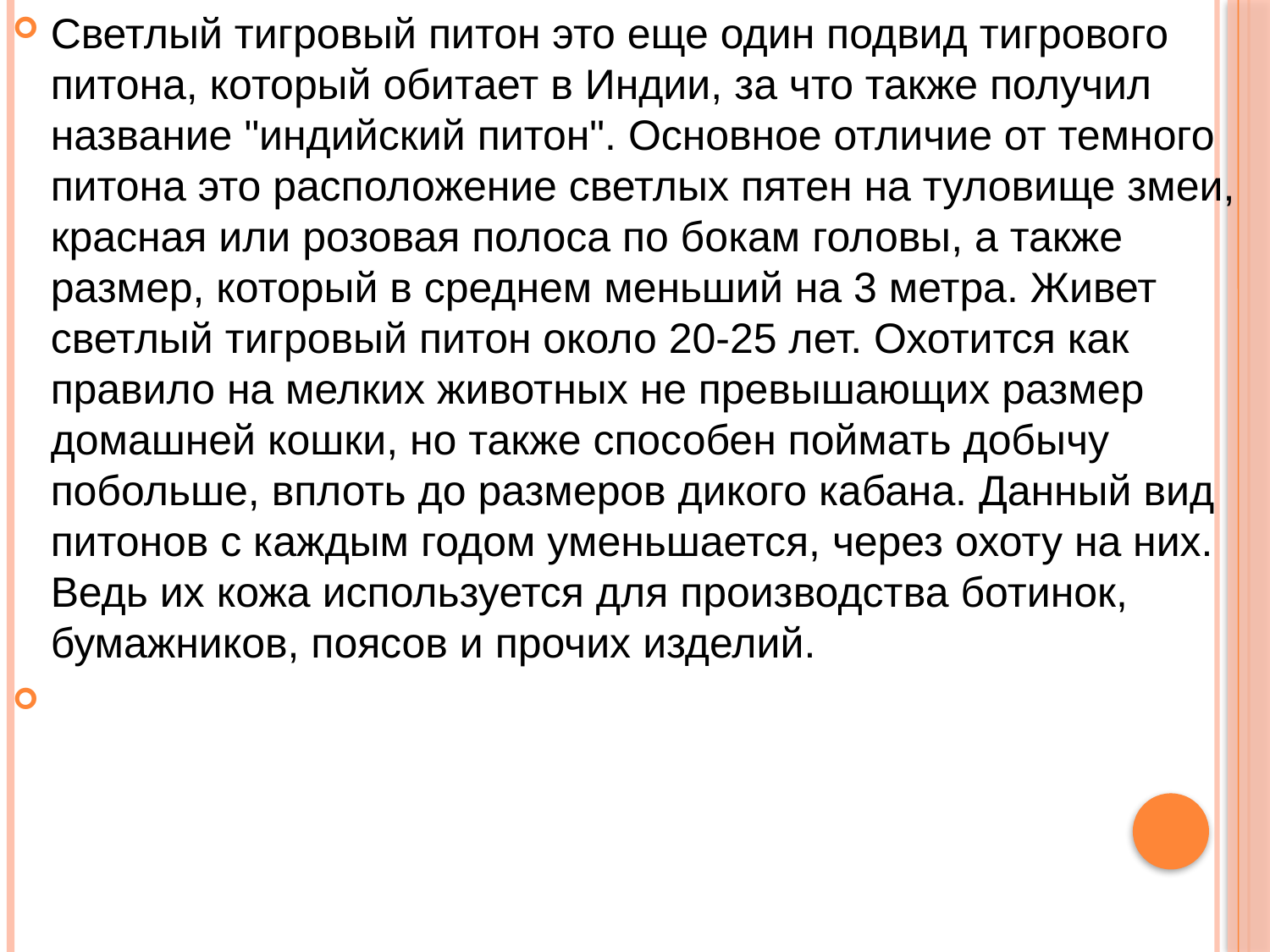

Светлый тигровый питон это еще один подвид тигрового питона, который обитает в Индии, за что также получил название "индийский питон". Основное отличие от темного питона это расположение светлых пятен на туловище змеи, красная или розовая полоса по бокам головы, а также размер, который в среднем меньший на 3 метра. Живет светлый тигровый питон около 20-25 лет. Охотится как правило на мелких животных не превышающих размер домашней кошки, но также способен поймать добычу побольше, вплоть до размеров дикого кабана. Данный вид питонов с каждым годом уменьшается, через охоту на них. Ведь их кожа используется для производства ботинок, бумажников, поясов и прочих изделий.

#